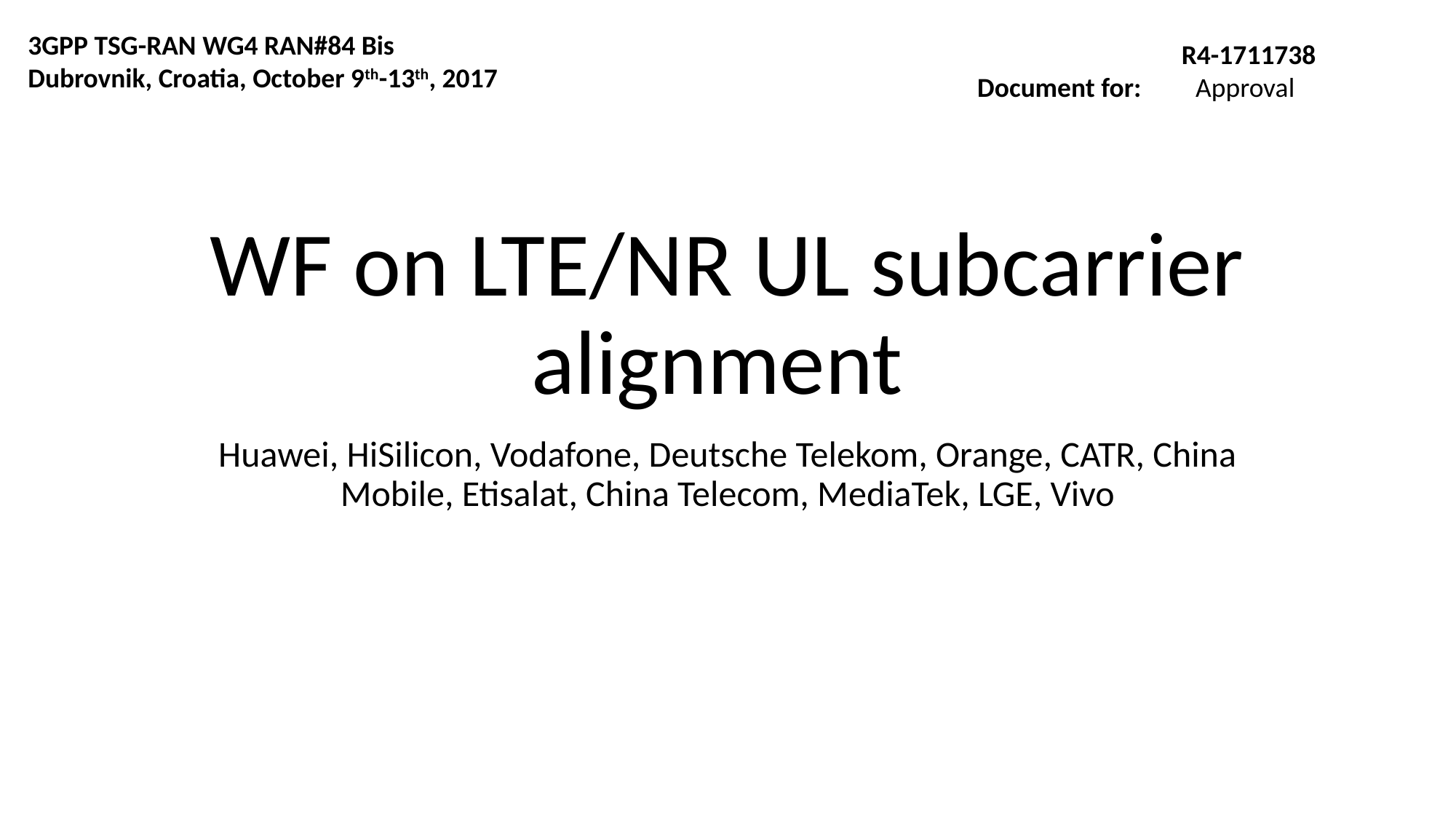

3GPP TSG-RAN WG4 RAN#84 Bis
Dubrovnik, Croatia, October 9th-13th, 2017
R4-1711738
Document for:	Approval
# WF on LTE/NR UL subcarrier alignment
Huawei, HiSilicon, Vodafone, Deutsche Telekom, Orange, CATR, China Mobile, Etisalat, China Telecom, MediaTek, LGE, Vivo